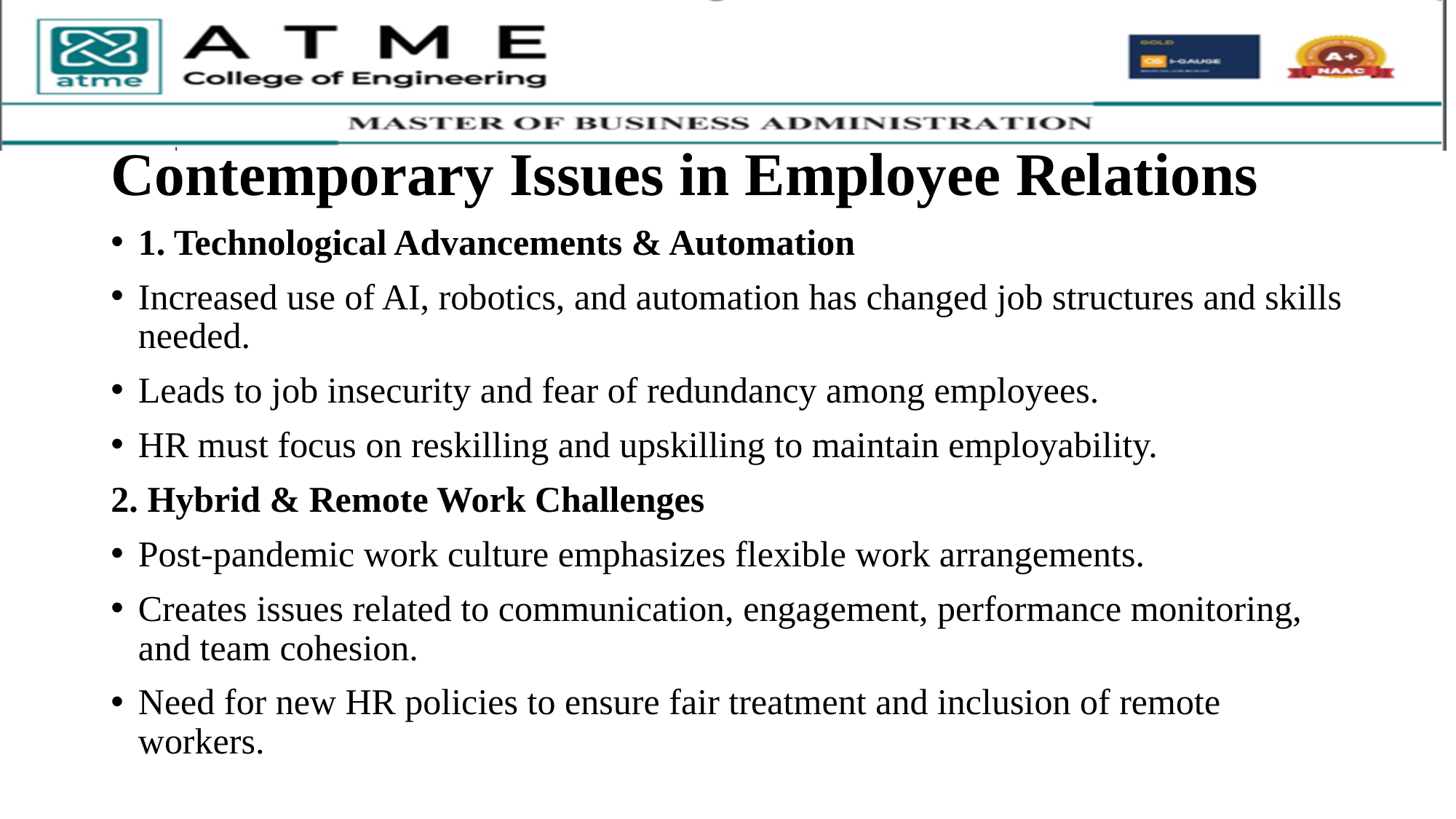

# Contemporary Issues in Employee Relations
1. Technological Advancements & Automation
Increased use of AI, robotics, and automation has changed job structures and skills needed.
Leads to job insecurity and fear of redundancy among employees.
HR must focus on reskilling and upskilling to maintain employability.
2. Hybrid & Remote Work Challenges
Post-pandemic work culture emphasizes flexible work arrangements.
Creates issues related to communication, engagement, performance monitoring, and team cohesion.
Need for new HR policies to ensure fair treatment and inclusion of remote workers.